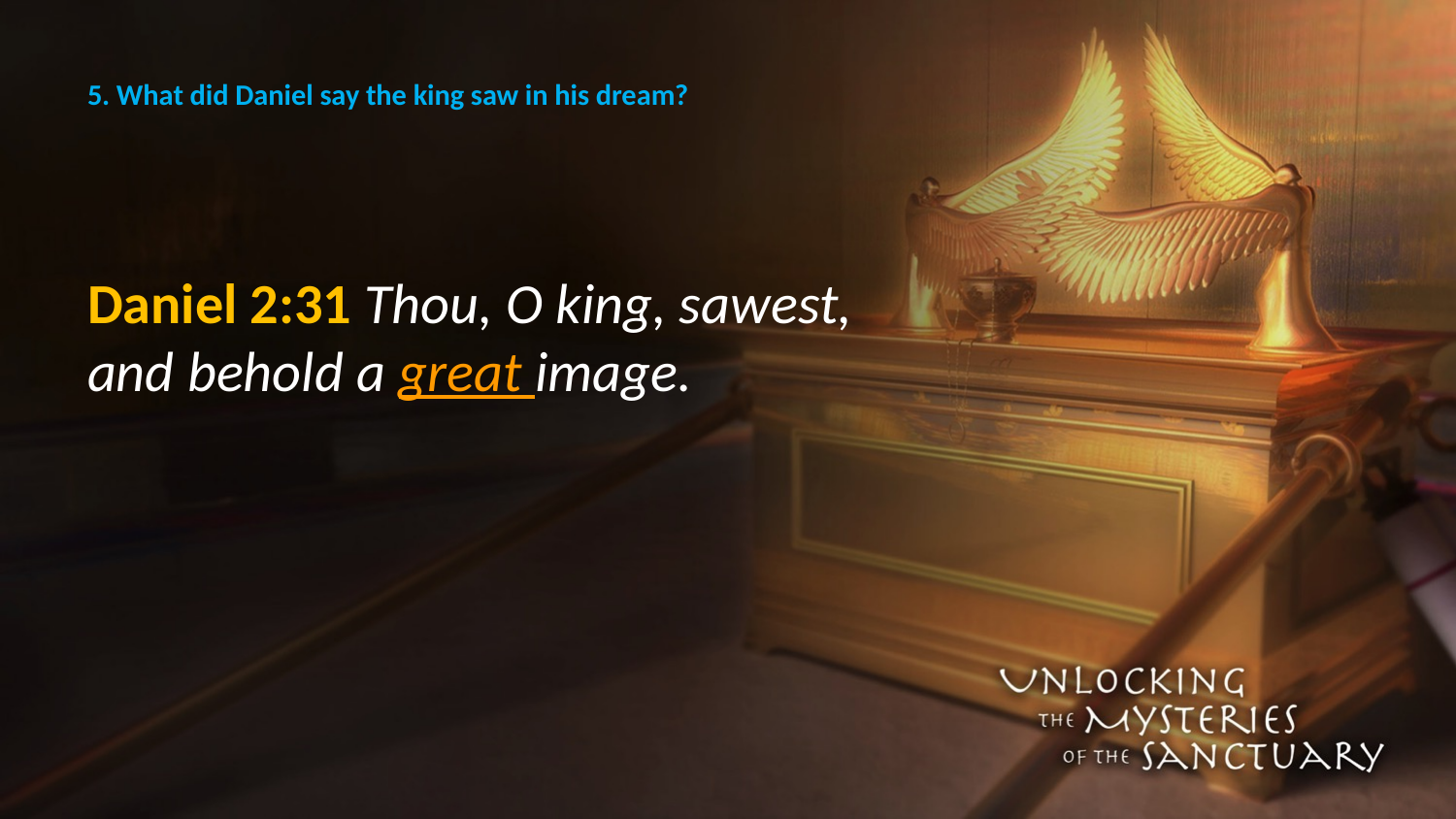

# 5. What did Daniel say the king saw in his dream?

Daniel 2:31 Thou, O king, sawest, and behold a great image.